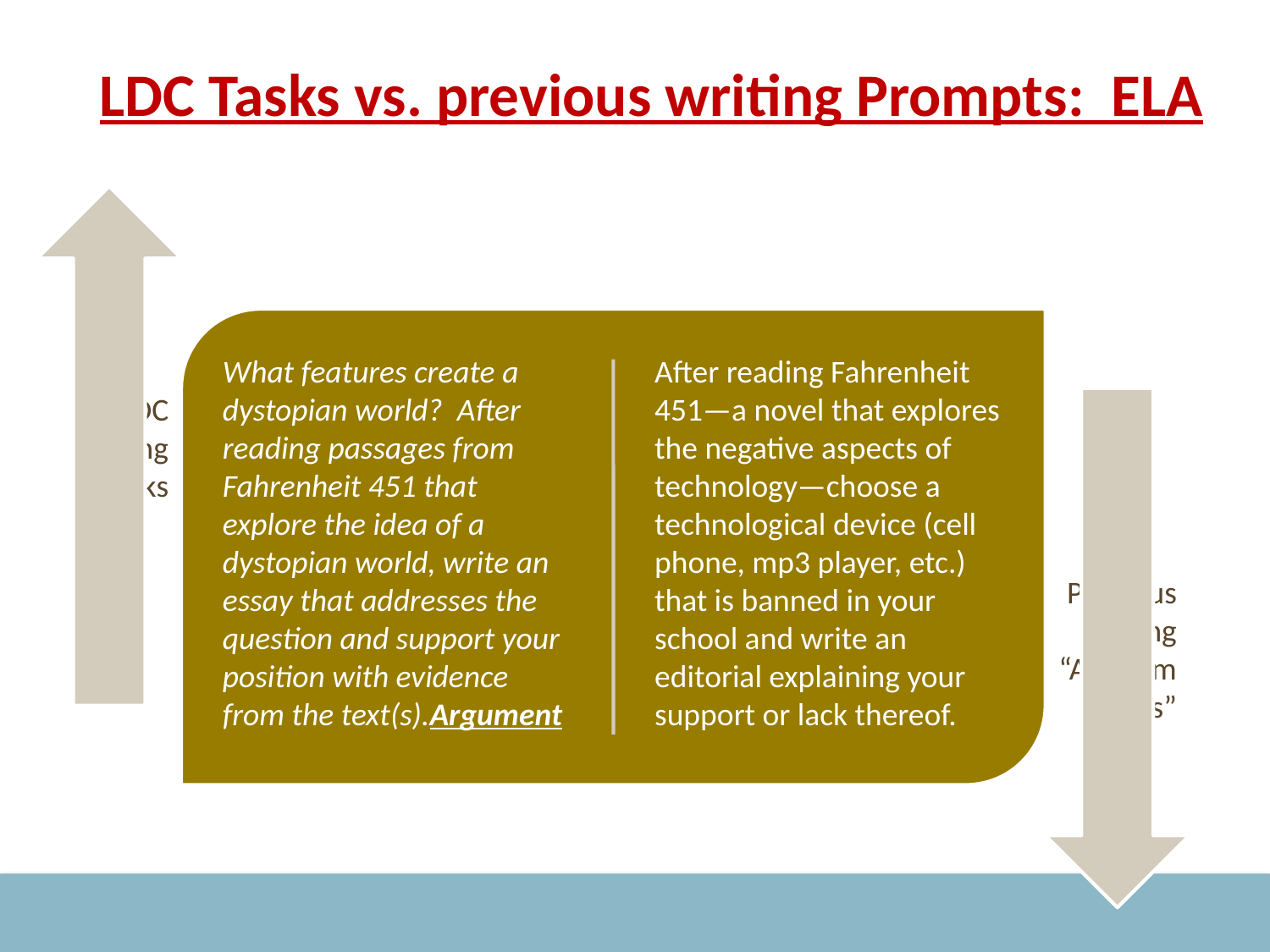

# LDC Tasks vs. previous writing Prompts:  ELA
LDC Writing Tasks
What features create a dystopian world?  After reading passages from Fahrenheit 451 that explore the idea of a dystopian world, write an essay that addresses the question and support your position with evidence from the text(s).Argument
Previous Writing “Assignments”
After reading Fahrenheit 451—a novel that explores the negative aspects of technology—choose a technological device (cell phone, mp3 player, etc.) that is banned in your school and write an editorial explaining your support or lack thereof.